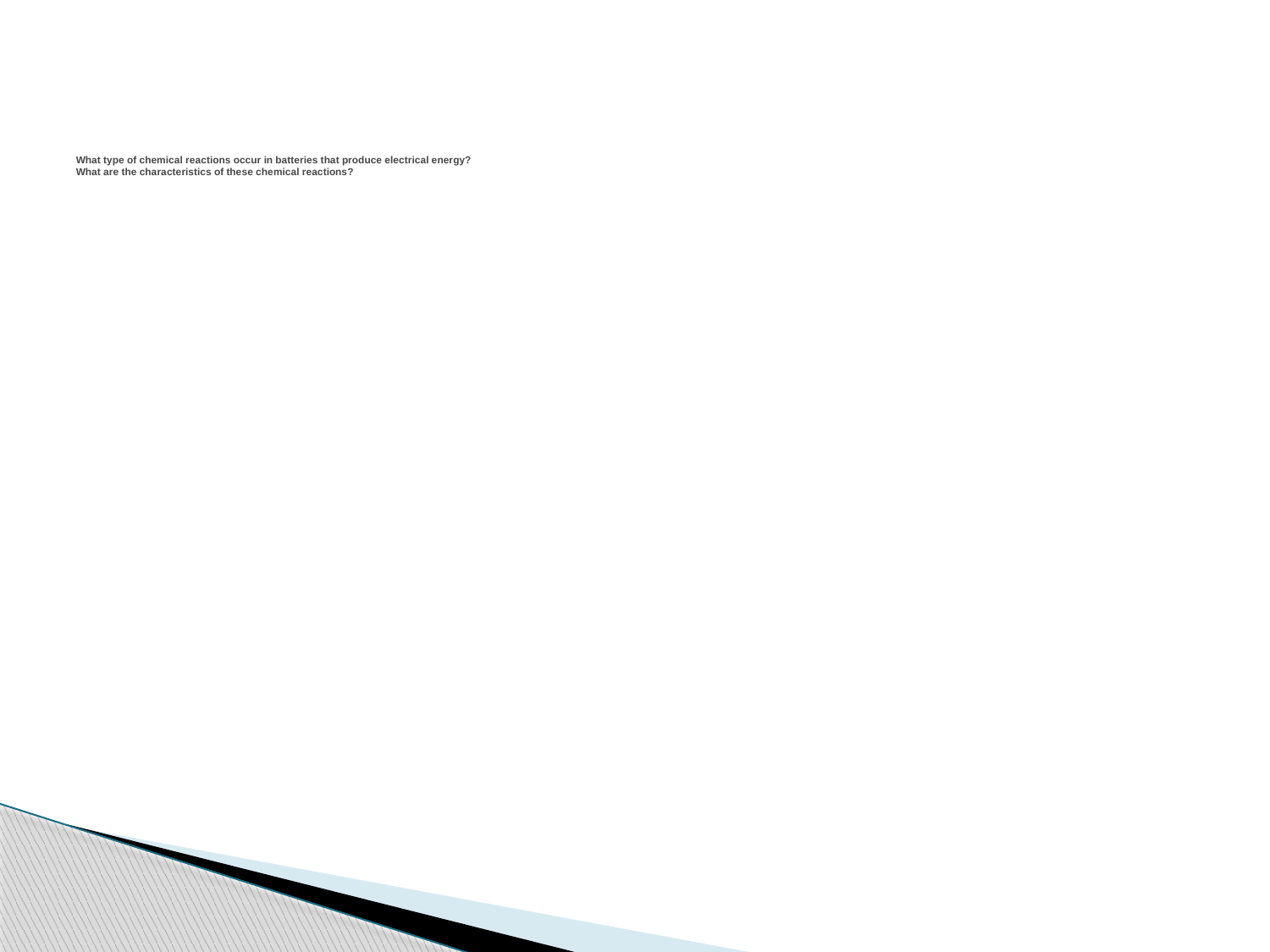

# What type of chemical reactions occur in batteries that produce electrical energy? What are the characteristics of these chemical reactions?